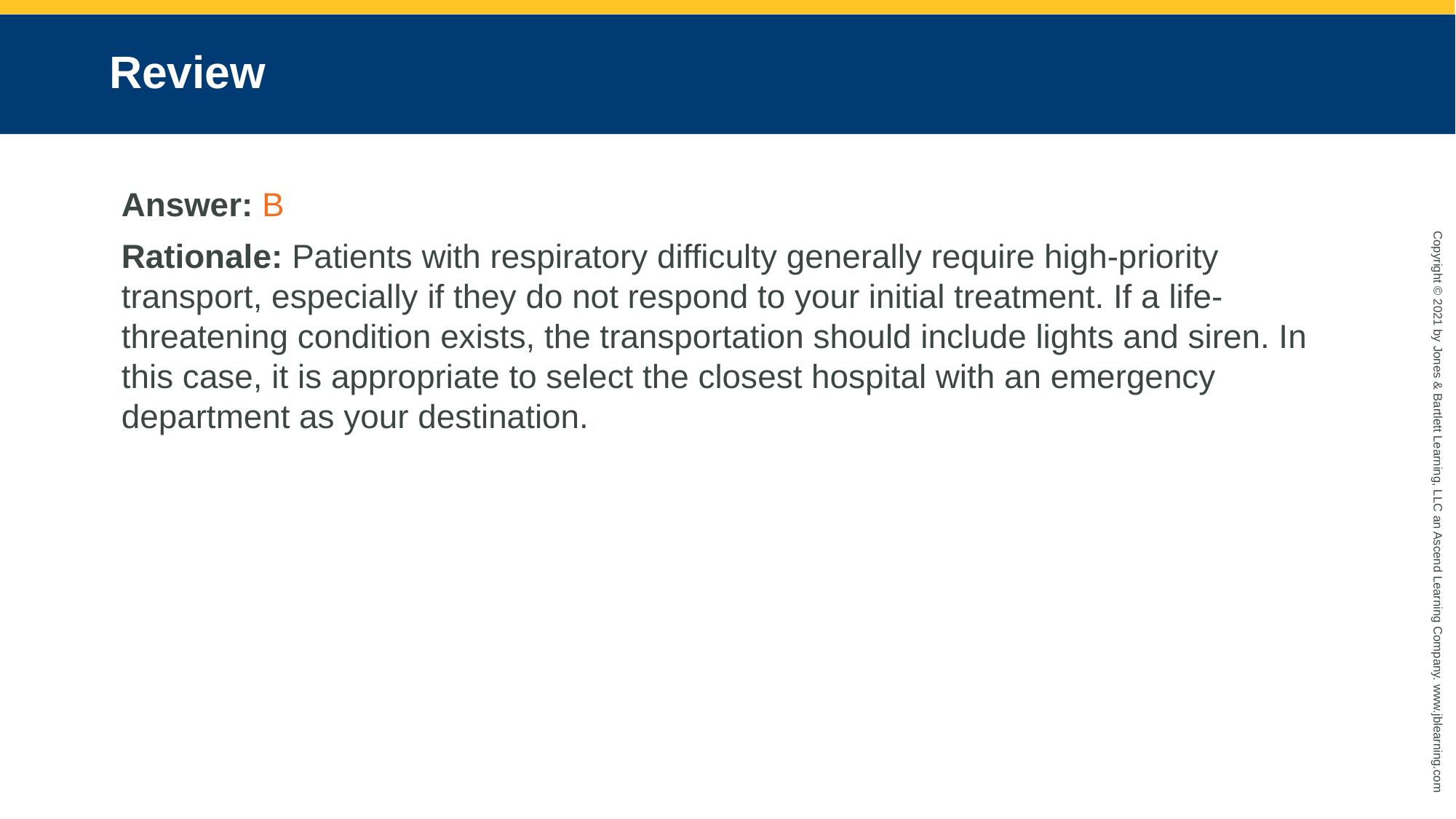

# Review
Answer: B
Rationale: Patients with respiratory difficulty generally require high-priority transport, especially if they do not respond to your initial treatment. If a life-threatening condition exists, the transportation should include lights and siren. In this case, it is appropriate to select the closest hospital with an emergency department as your destination.